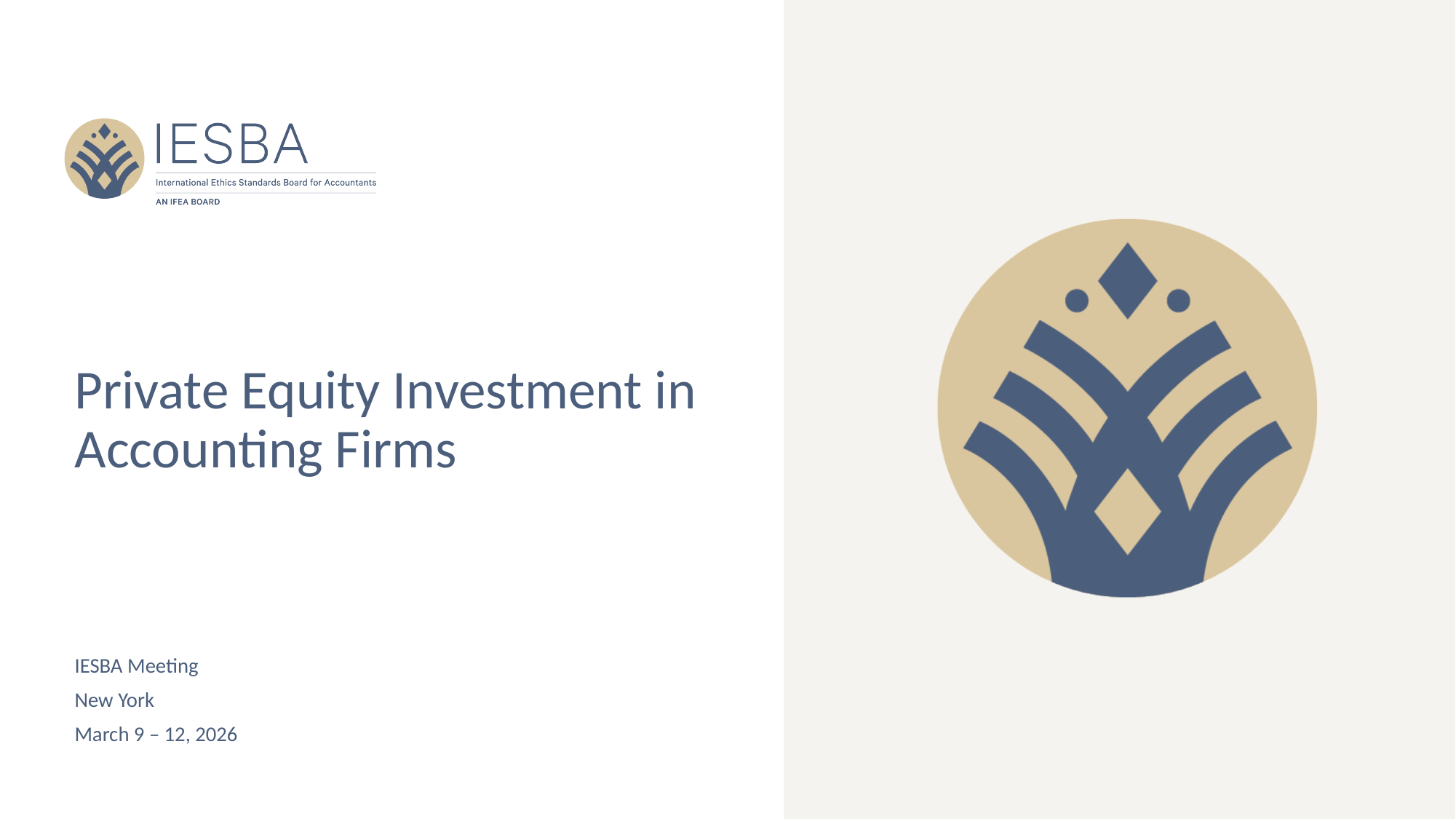

# Private Equity Investment in Accounting Firms
IESBA Meeting
New York
March 9 – 12, 2026